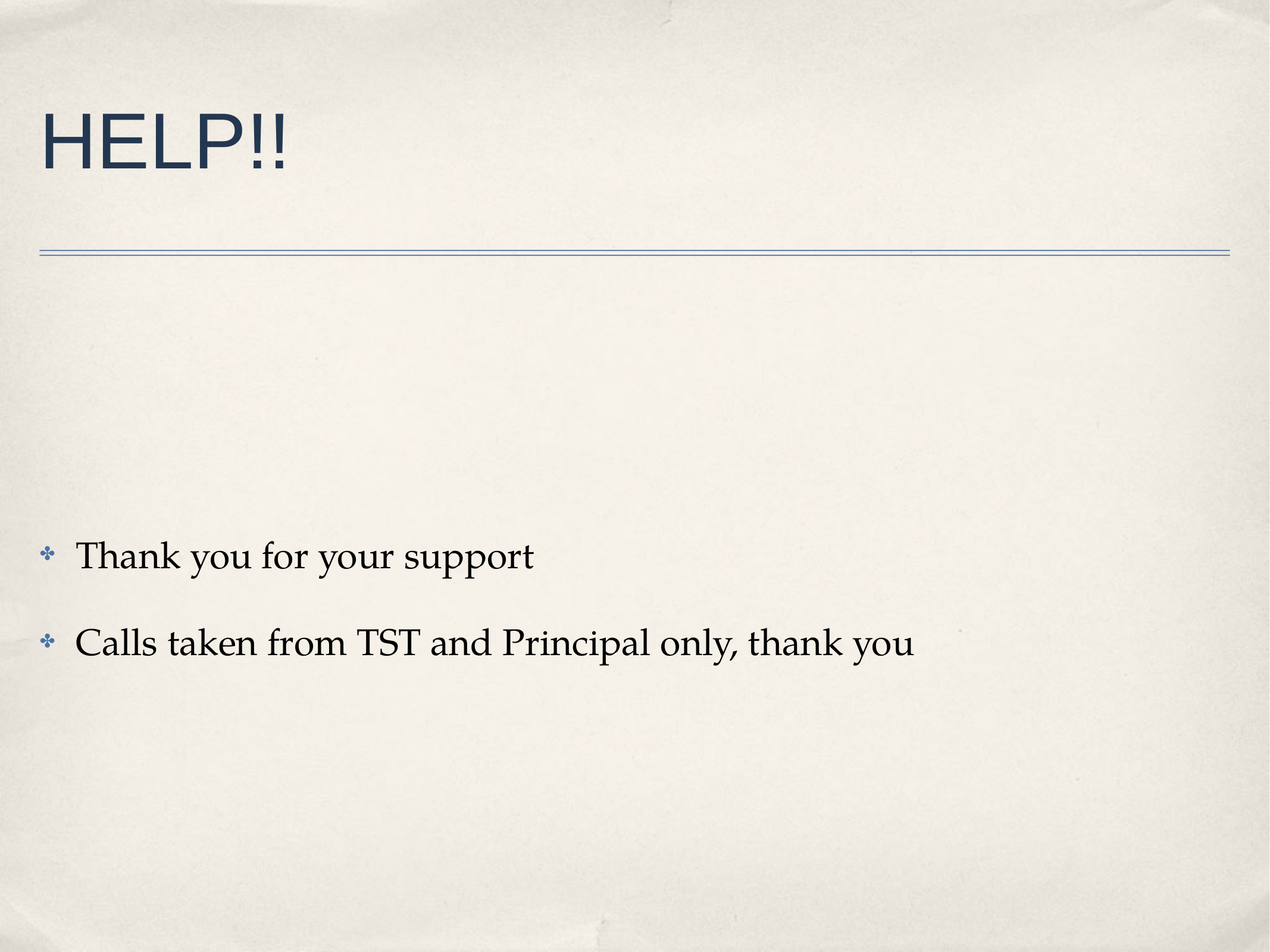

# HELP!!
Thank you for your support
Calls taken from TST and Principal only, thank you